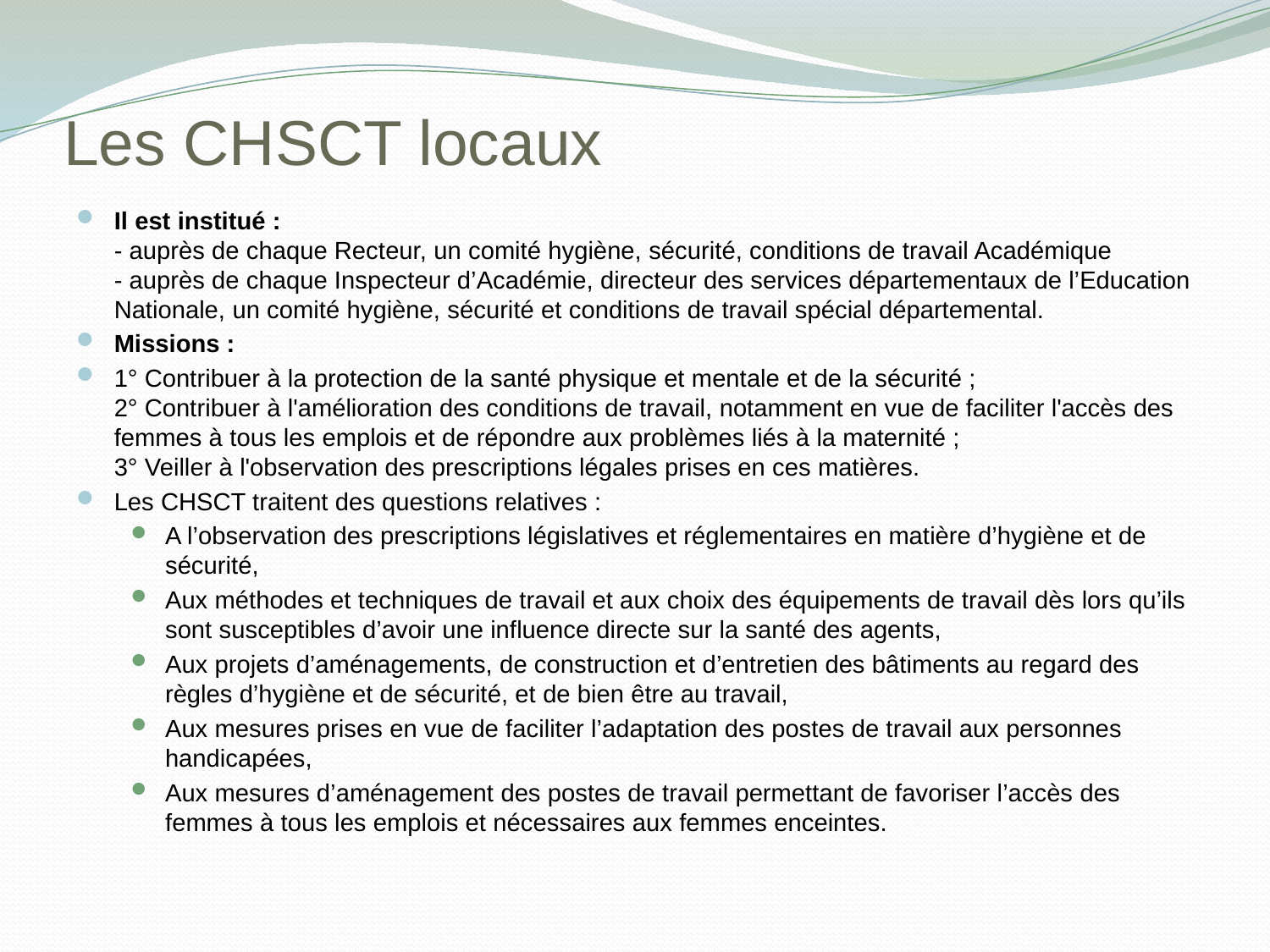

# Les CHSCT locaux
Il est institué :
- auprès de chaque Recteur, un comité hygiène, sécurité, conditions de travail Académique
- auprès de chaque Inspecteur d’Académie, directeur des services départementaux de l’Education Nationale, un comité hygiène, sécurité et conditions de travail spécial départemental.
Missions :
1° Contribuer à la protection de la santé physique et mentale et de la sécurité ;
2° Contribuer à l'amélioration des conditions de travail, notamment en vue de faciliter l'accès des femmes à tous les emplois et de répondre aux problèmes liés à la maternité ;
3° Veiller à l'observation des prescriptions légales prises en ces matières.
Les CHSCT traitent des questions relatives :
A l’observation des prescriptions législatives et réglementaires en matière d’hygiène et de sécurité,
Aux méthodes et techniques de travail et aux choix des équipements de travail dès lors qu’ils sont susceptibles d’avoir une influence directe sur la santé des agents,
Aux projets d’aménagements, de construction et d’entretien des bâtiments au regard des règles d’hygiène et de sécurité, et de bien être au travail,
Aux mesures prises en vue de faciliter l’adaptation des postes de travail aux personnes handicapées,
Aux mesures d’aménagement des postes de travail permettant de favoriser l’accès des femmes à tous les emplois et nécessaires aux femmes enceintes.